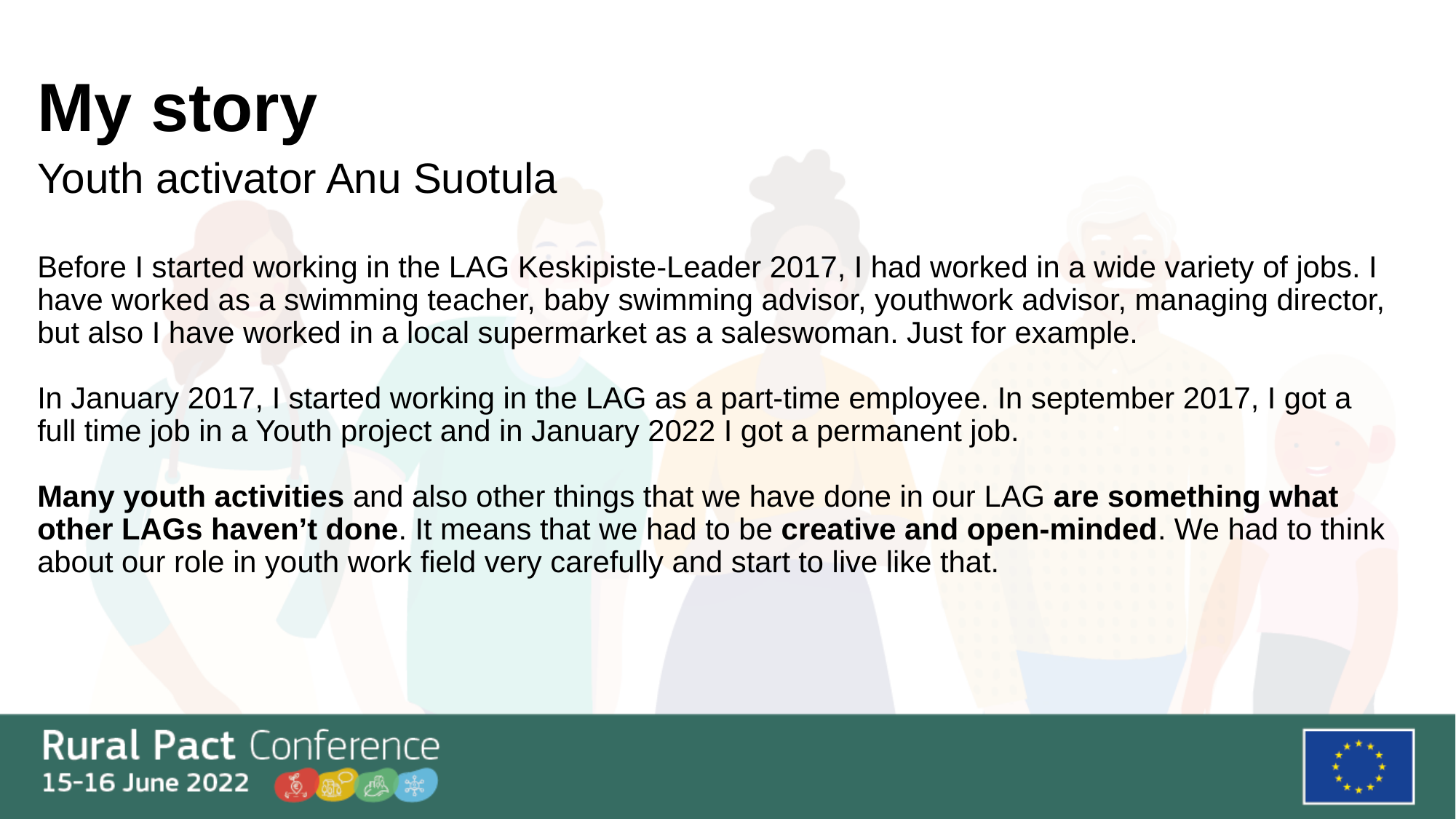

# My story
Youth activator Anu Suotula
Before I started working in the LAG Keskipiste-Leader 2017, I had worked in a wide variety of jobs. I have worked as a swimming teacher, baby swimming advisor, youthwork advisor, managing director, but also I have worked in a local supermarket as a saleswoman. Just for example.

In January 2017, I started working in the LAG as a part-time employee. In september 2017, I got a full time job in a Youth project and in January 2022 I got a permanent job.

Many youth activities and also other things that we have done in our LAG are something what other LAGs haven’t done. It means that we had to be creative and open-minded. We had to think about our role in youth work field very carefully and start to live like that.